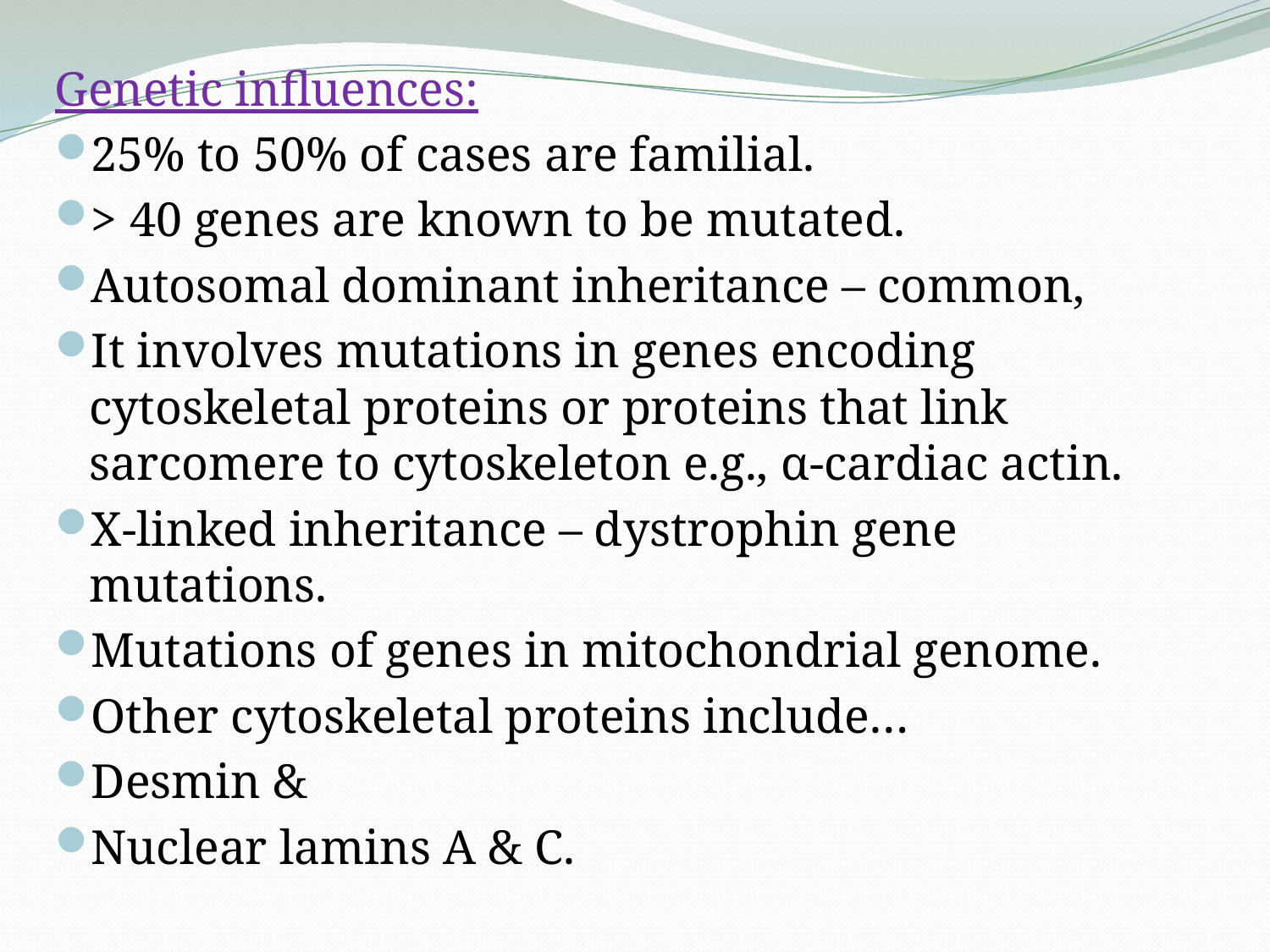

Genetic influences:
25% to 50% of cases are familial.
> 40 genes are known to be mutated.
Autosomal dominant inheritance – common,
It involves mutations in genes encoding cytoskeletal proteins or proteins that link sarcomere to cytoskeleton e.g., α-cardiac actin.
X-linked inheritance – dystrophin gene mutations.
Mutations of genes in mitochondrial genome.
Other cytoskeletal proteins include…
Desmin &
Nuclear lamins A & C.